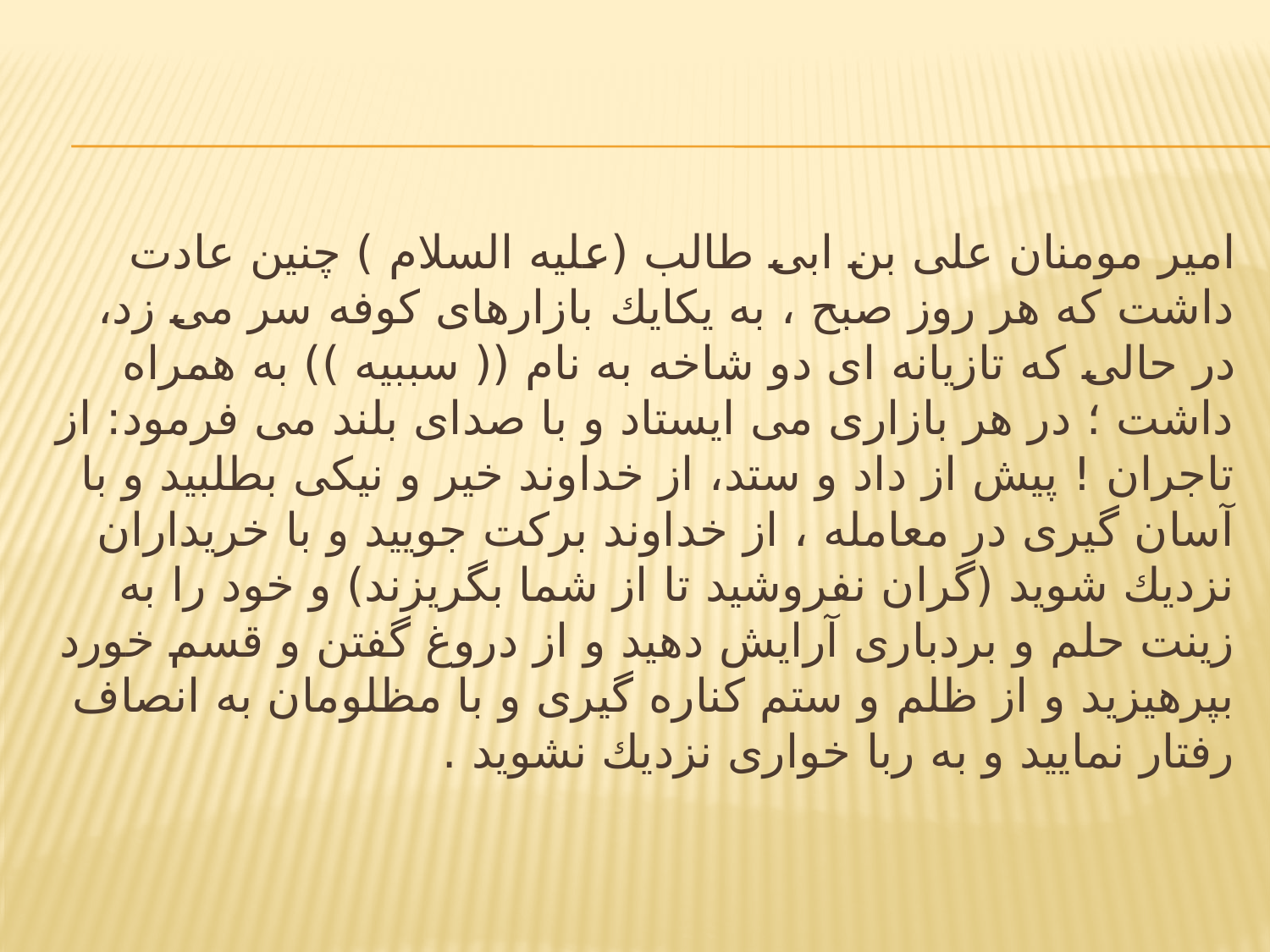

#
امير مومنان على بن ابى طالب (عليه السلام ) چنين عادت داشت كه هر روز صبح ، به يكايك بازارهاى كوفه سر مى زد، در حالى كه تازيانه اى دو شاخه به نام (( سببيه )) به همراه داشت ؛ در هر بازارى مى ايستاد و با صداى بلند مى فرمود: از تاجران ! پيش از داد و ستد، از خداوند خير و نيكى بطلبيد و با آسان گيرى در معامله ، از خداوند بركت جوييد و با خريداران نزديك شويد (گران نفروشيد تا از شما بگريزند) و خود را به زينت حلم و بردبارى آرايش دهيد و از دروغ گفتن و قسم خورد بپرهيزيد و از ظلم و ستم كناره گيرى و با مظلومان به انصاف رفتار نماييد و به ربا خوارى نزديك نشويد .